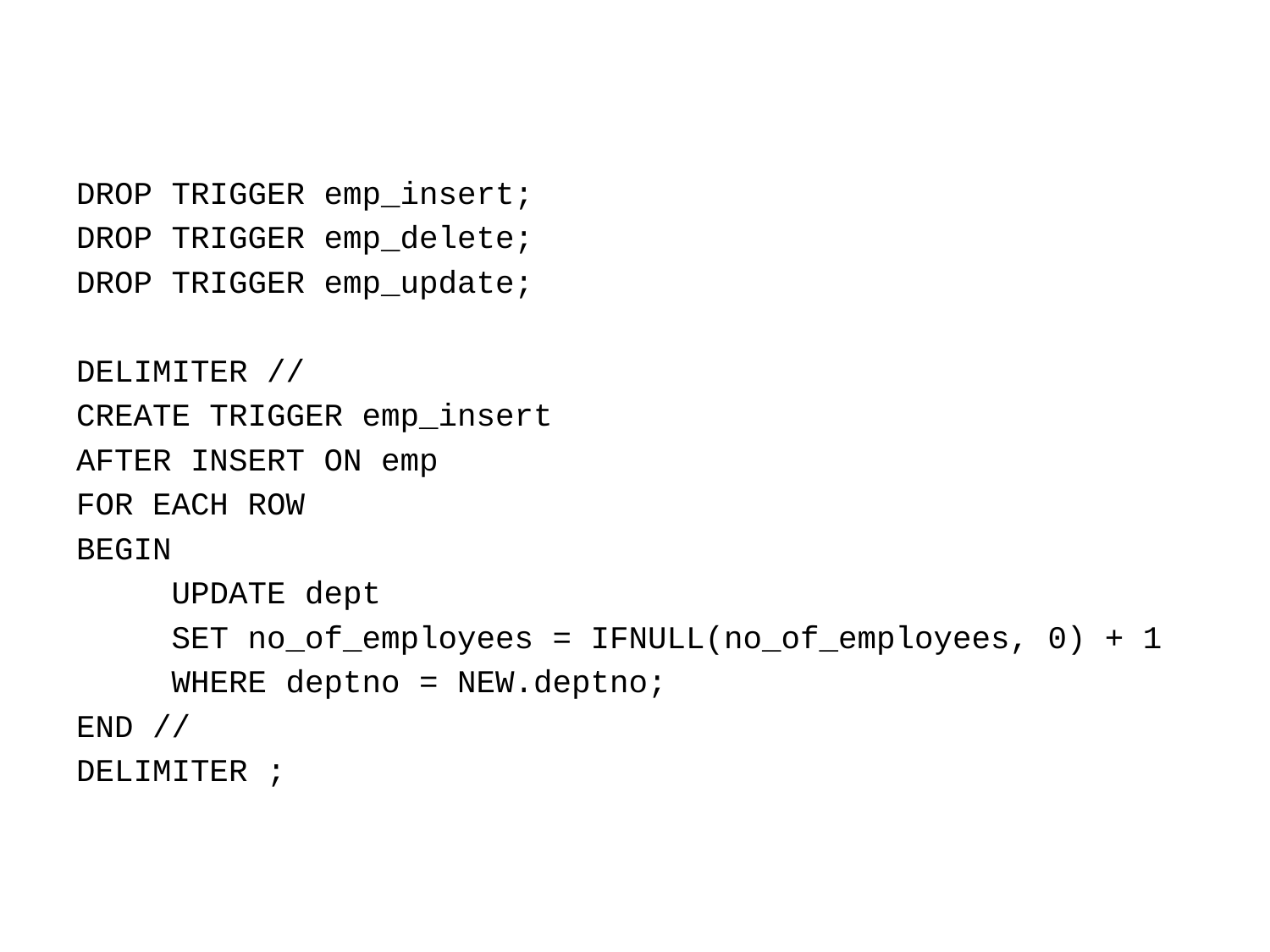

#
DROP TRIGGER emp_insert;
DROP TRIGGER emp_delete;
DROP TRIGGER emp_update;

DELIMITER //
CREATE TRIGGER emp_insert
AFTER INSERT ON emp
FOR EACH ROW
BEGIN
     UPDATE dept
     SET no_of_employees = IFNULL(no_of_employees, 0) + 1
     WHERE deptno = NEW.deptno;
END //
DELIMITER ;